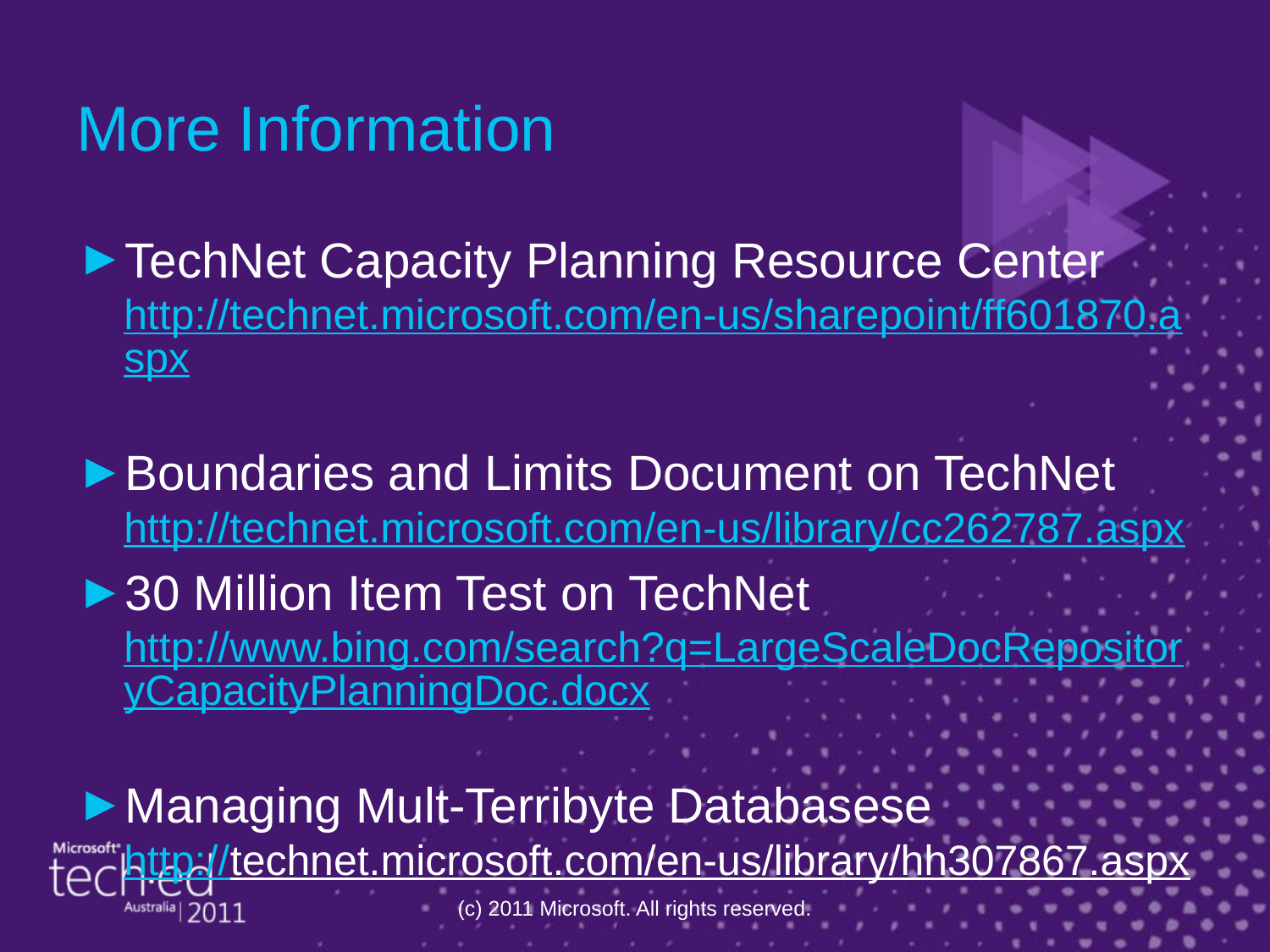

# More Information
TechNet Capacity Planning Resource Center
http://technet.microsoft.com/en-us/sharepoint/ff601870.aspx
Boundaries and Limits Document on TechNet
http://technet.microsoft.com/en-us/library/cc262787.aspx
30 Million Item Test on TechNet
http://www.bing.com/search?q=LargeScaleDocRepositoryCapacityPlanningDoc.docx
Managing Mult-Terribyte Databasese
http://technet.microsoft.com/en-us/library/hh307867.aspx
(c) 2011 Microsoft. All rights reserved.